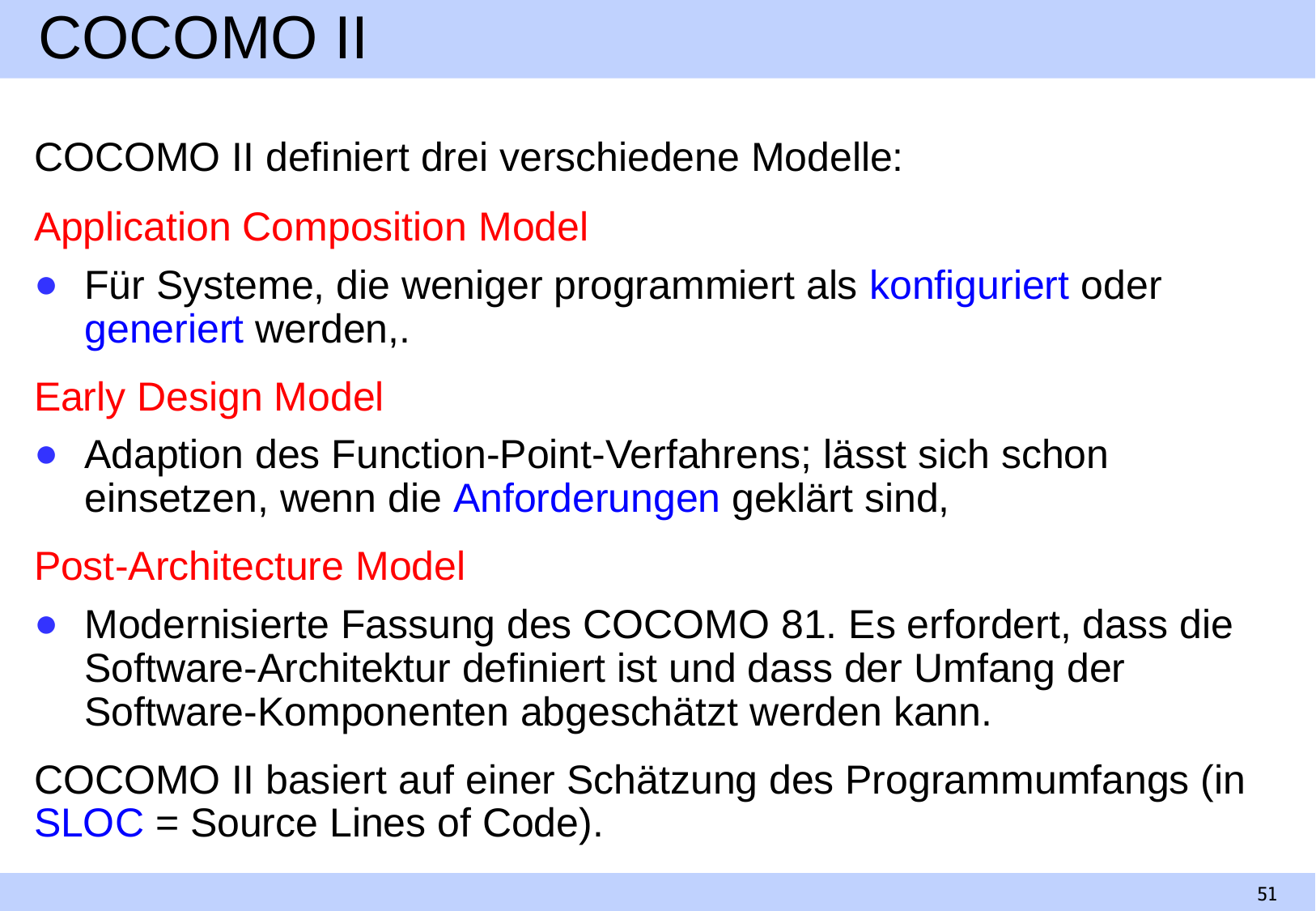

# COCOMO II
COCOMO II definiert drei verschiedene Modelle:
Application Composition Model
Für Systeme, die weniger programmiert als konfiguriert oder generiert werden,.
Early Design Model
Adaption des Function-Point-Verfahrens; lässt sich schon einsetzen, wenn die Anforderungen geklärt sind,
Post-Architecture Model
Modernisierte Fassung des COCOMO 81. Es erfordert, dass die Software-Architektur definiert ist und dass der Umfang der Software-Komponenten abgeschätzt werden kann.
COCOMO II basiert auf einer Schätzung des Programmumfangs (in SLOC = Source Lines of Code).
51